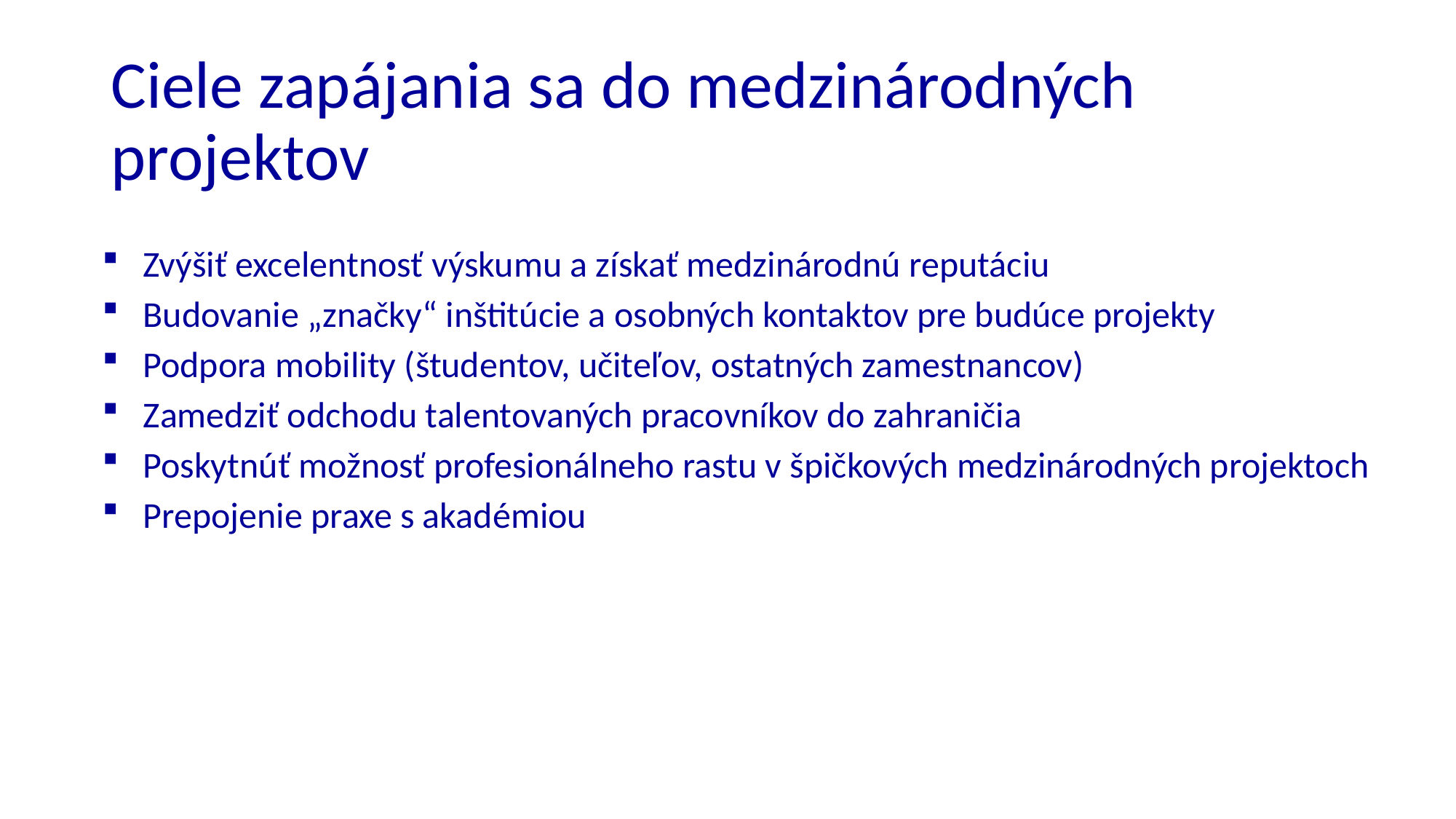

# Ciele zapájania sa do medzinárodných projektov

Zvýšiť excelentnosť výskumu a získať medzinárodnú reputáciu
Budovanie „značky“ inštitúcie a osobných kontaktov pre budúce projekty
Podpora mobility (študentov, učiteľov, ostatných zamestnancov)
Zamedziť odchodu talentovaných pracovníkov do zahraničia
Poskytnúť možnosť profesionálneho rastu v špičkových medzinárodných projektoch
Prepojenie praxe s akadémiou